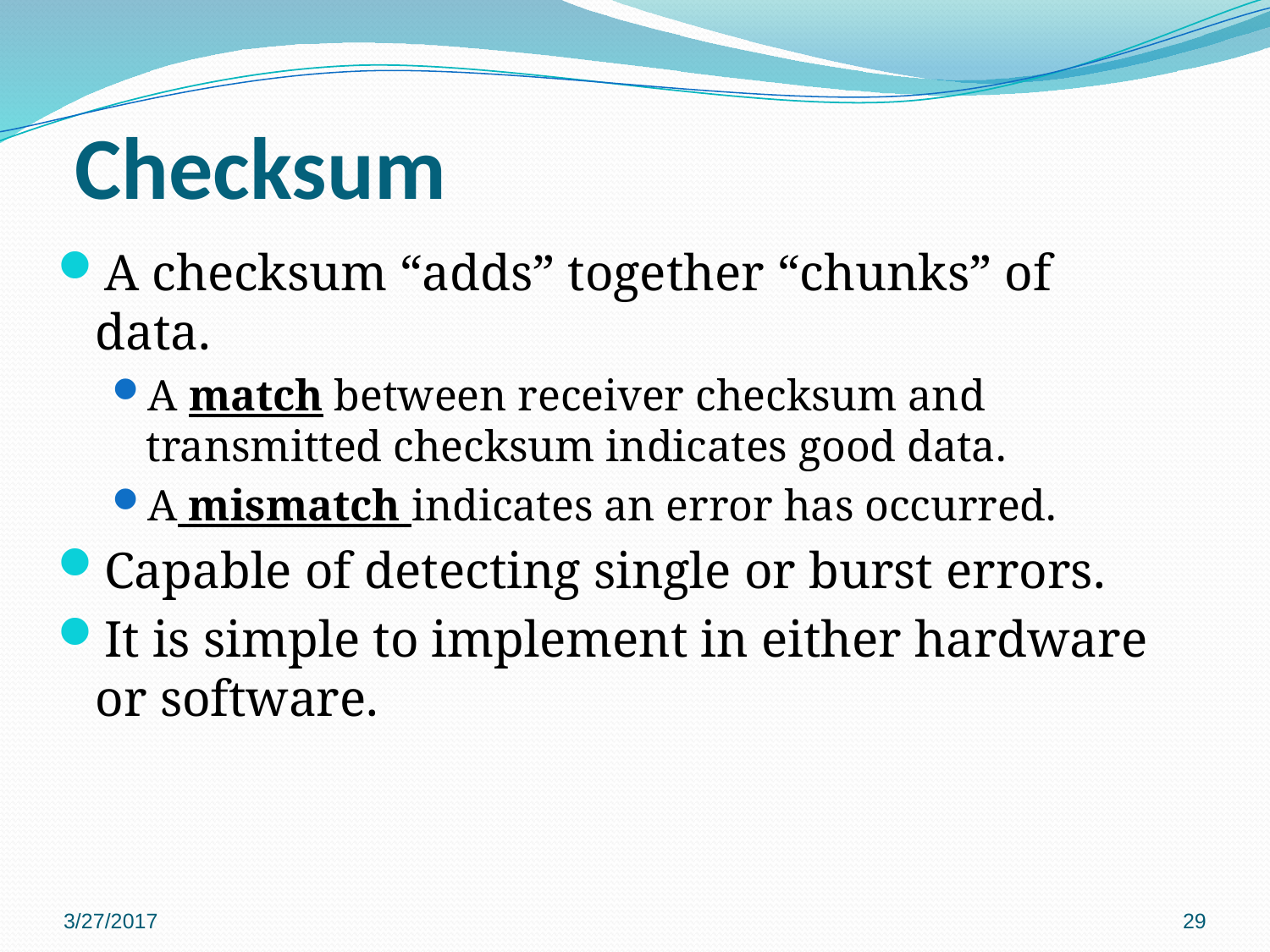

# Checksum
A checksum “adds” together “chunks” of data.
A match between receiver checksum and transmitted checksum indicates good data.
A mismatch indicates an error has occurred.
Capable of detecting single or burst errors.
It is simple to implement in either hardware or software.
3/27/2017
29